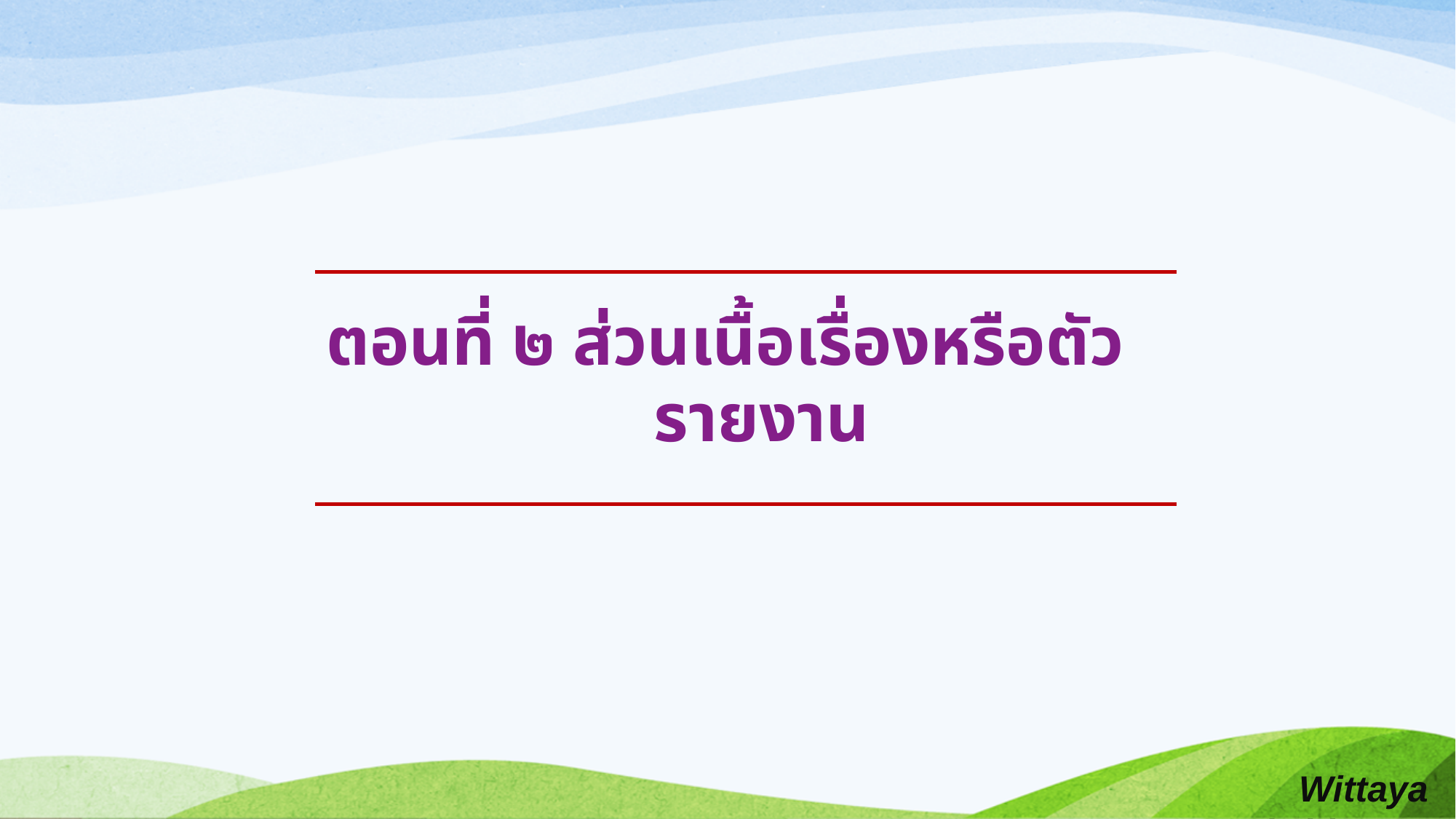

ตอนที่ ๒ ส่วนเนื้อเรื่องหรือตัวรายงาน
Wittaya Jaiwithee ...